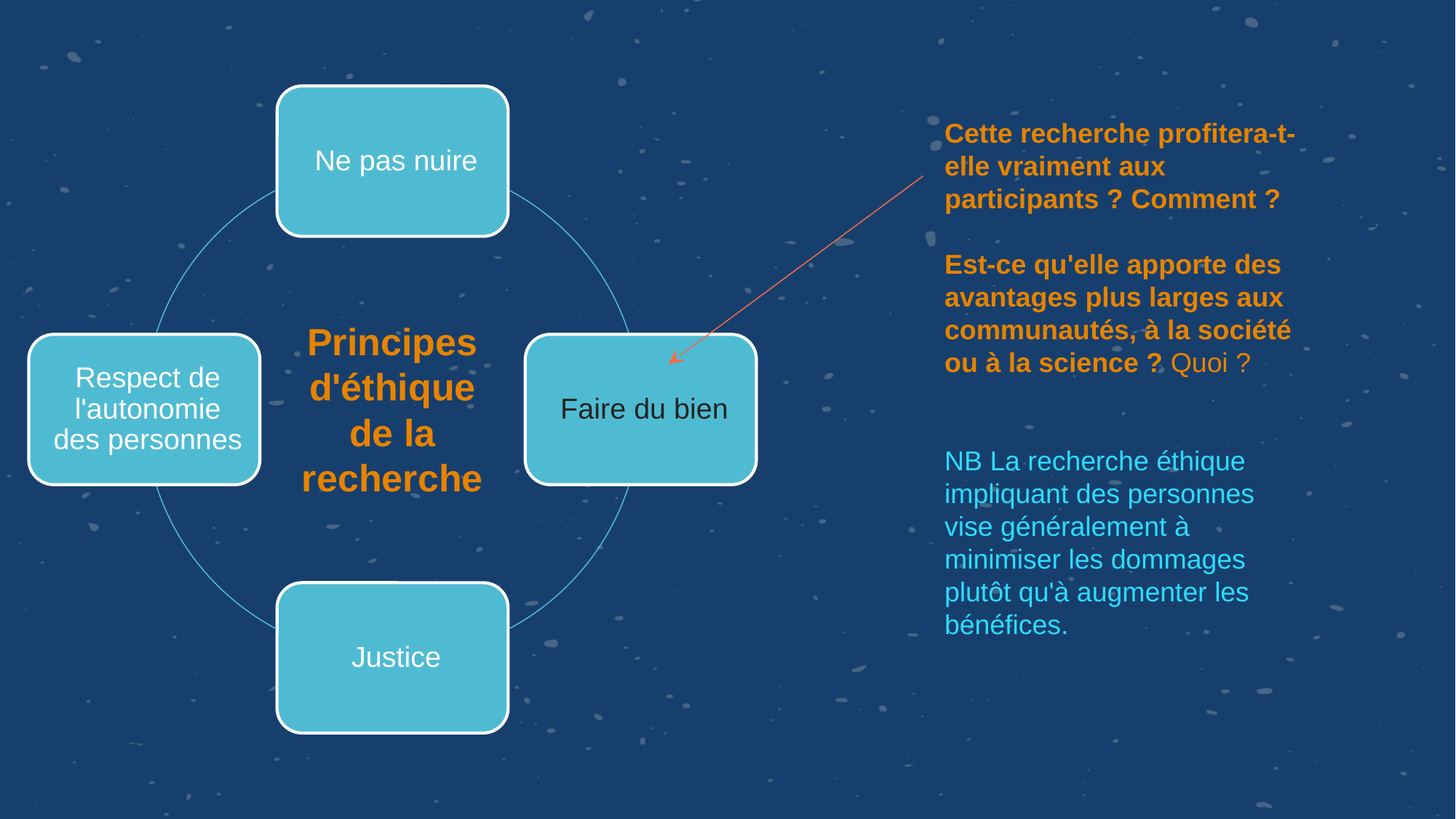

Ne pas nuire
Faire du bien
Justice
Respect de l'autonomie des personnes
Cette recherche profitera-t-elle vraiment aux participants ? Comment ?

Est-ce qu'elle apporte des avantages plus larges aux communautés, à la société ou à la science ? Quoi ?

NB La recherche éthique impliquant des personnes vise généralement à minimiser les dommages plutôt qu'à augmenter les bénéfices.
Principes d'éthique de la recherche